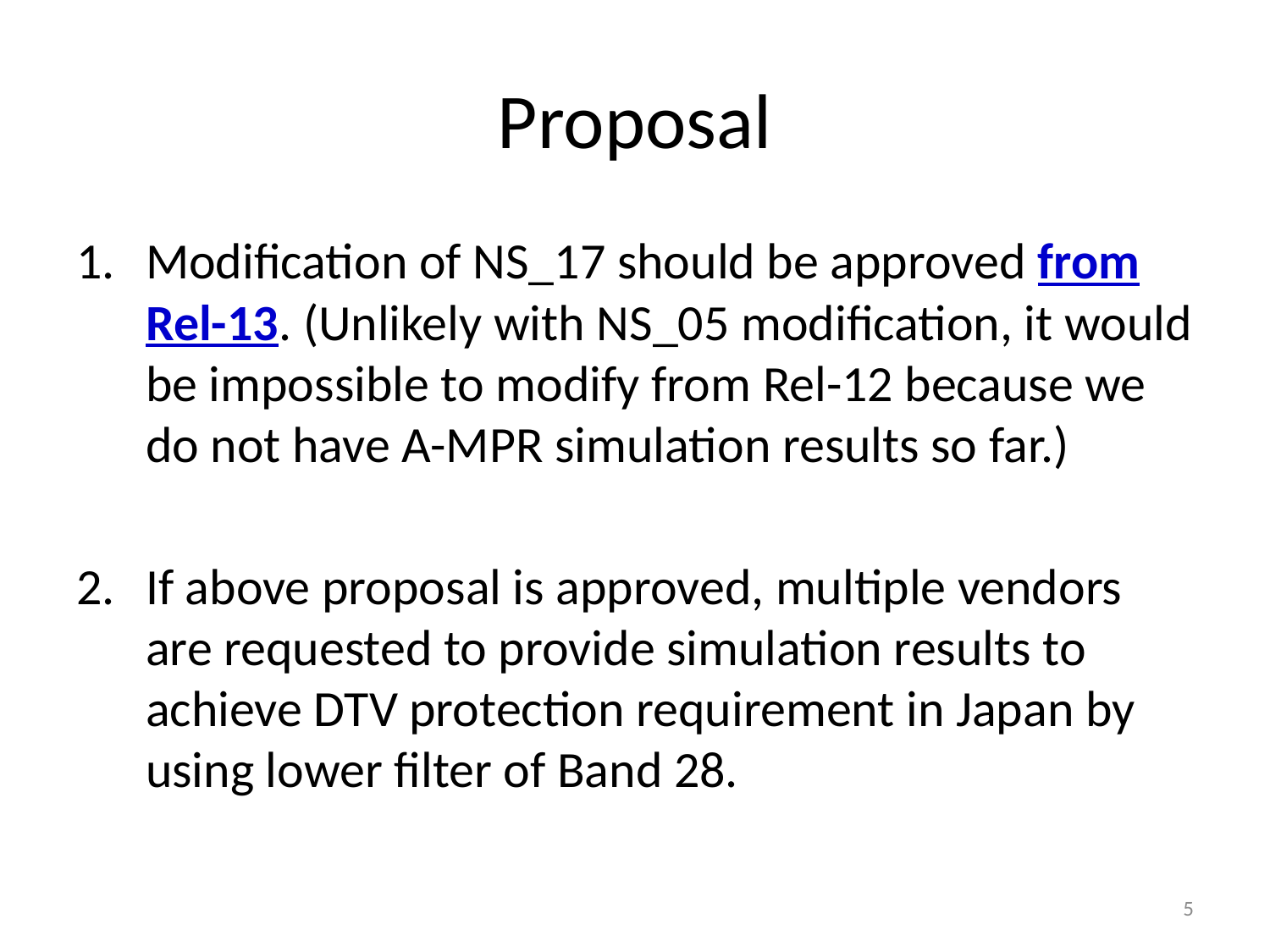

# Proposal
Modification of NS_17 should be approved from Rel-13. (Unlikely with NS_05 modification, it would be impossible to modify from Rel-12 because we do not have A-MPR simulation results so far.)

If above proposal is approved, multiple vendors are requested to provide simulation results to achieve DTV protection requirement in Japan by using lower filter of Band 28.
5